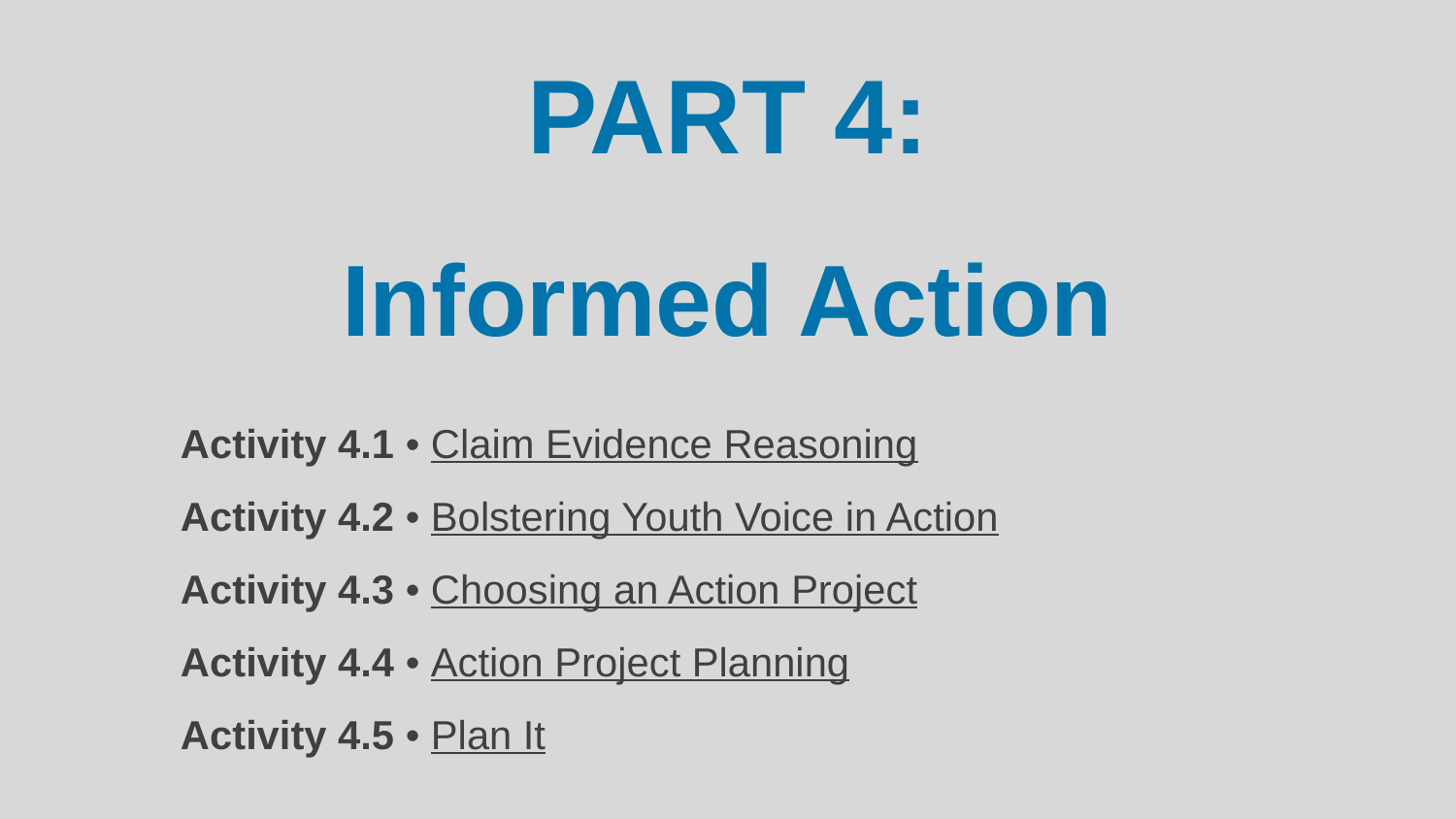

# PART 4: Informed Action
Activity 4.1 • Claim Evidence Reasoning
Activity 4.2 • Bolstering Youth Voice in Action
Activity 4.3 • Choosing an Action Project
Activity 4.4 • Action Project Planning
Activity 4.5 • Plan It